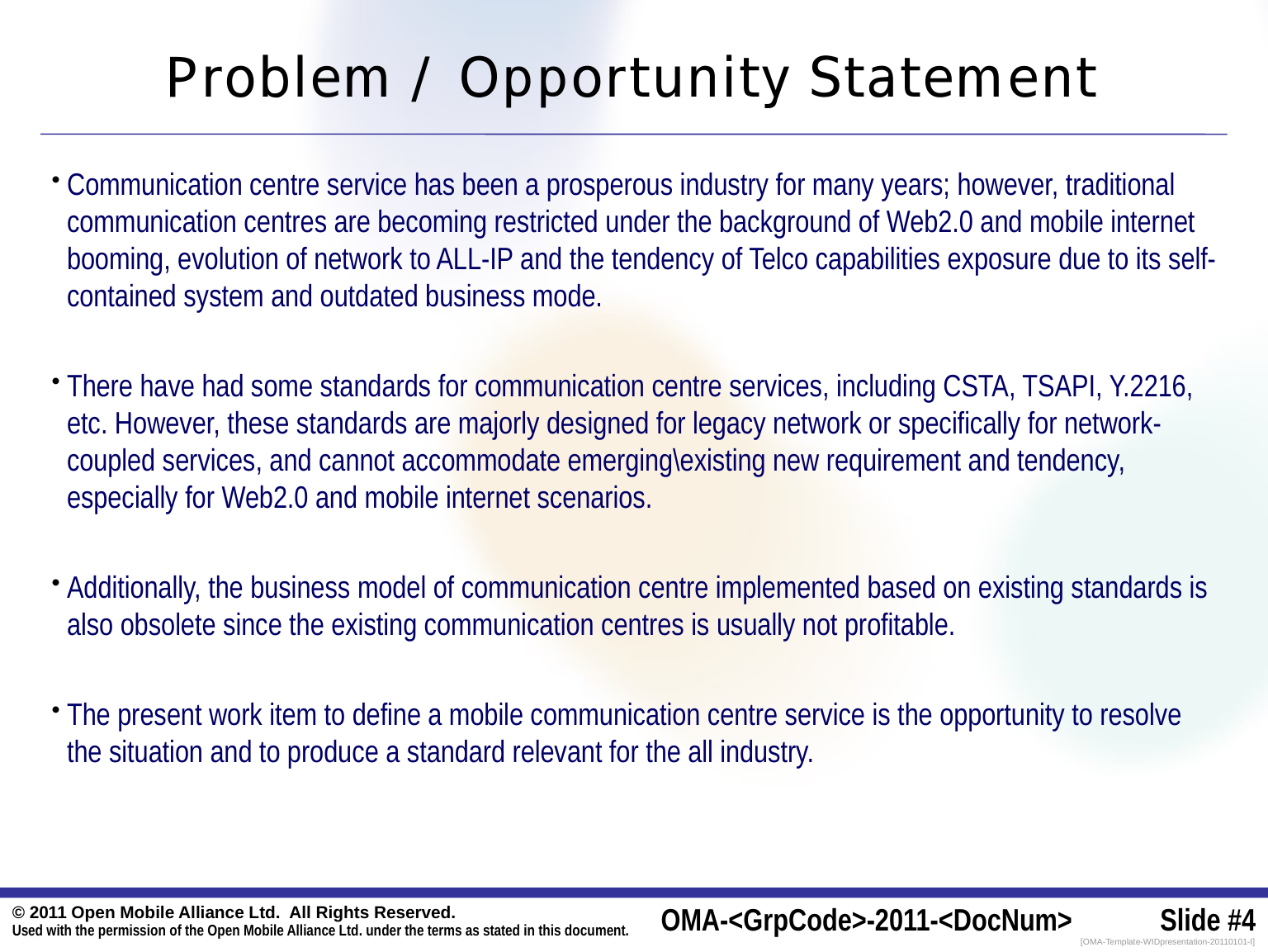

# Problem / Opportunity Statement
Communication centre service has been a prosperous industry for many years; however, traditional communication centres are becoming restricted under the background of Web2.0 and mobile internet booming, evolution of network to ALL-IP and the tendency of Telco capabilities exposure due to its self-contained system and outdated business mode.

There have had some standards for communication centre services, including CSTA, TSAPI, Y.2216, etc. However, these standards are majorly designed for legacy network or specifically for network-coupled services, and cannot accommodate emerging\existing new requirement and tendency, especially for Web2.0 and mobile internet scenarios.

Additionally, the business model of communication centre implemented based on existing standards is also obsolete since the existing communication centres is usually not profitable.

The present work item to define a mobile communication centre service is the opportunity to resolve the situation and to produce a standard relevant for the all industry.